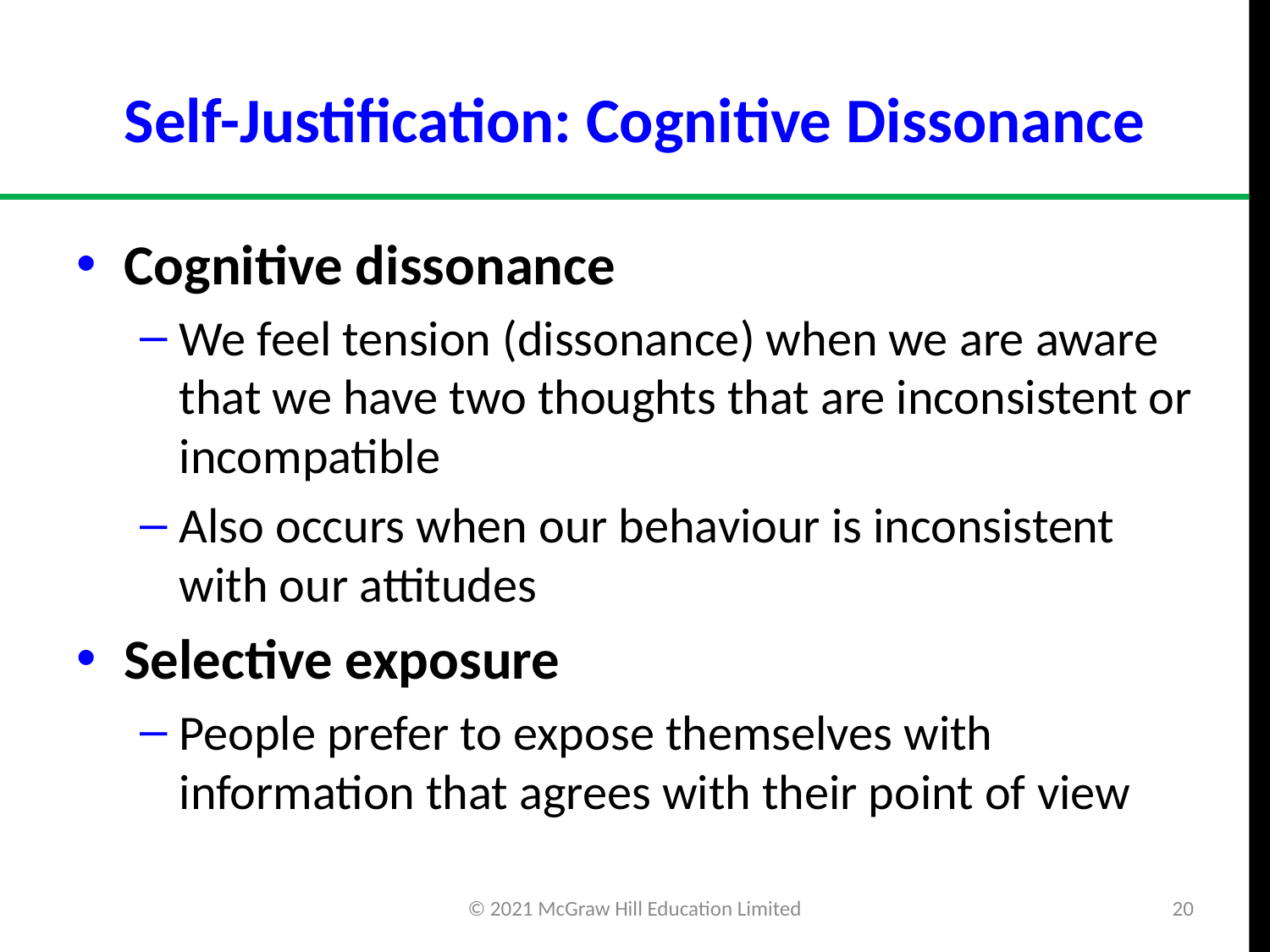

# Self-Justification: Cognitive Dissonance
Cognitive dissonance
We feel tension (dissonance) when we are aware that we have two thoughts that are inconsistent or incompatible
Also occurs when our behaviour is inconsistent with our attitudes
Selective exposure
People prefer to expose themselves with information that agrees with their point of view

© 2021 McGraw Hill Education Limited
20